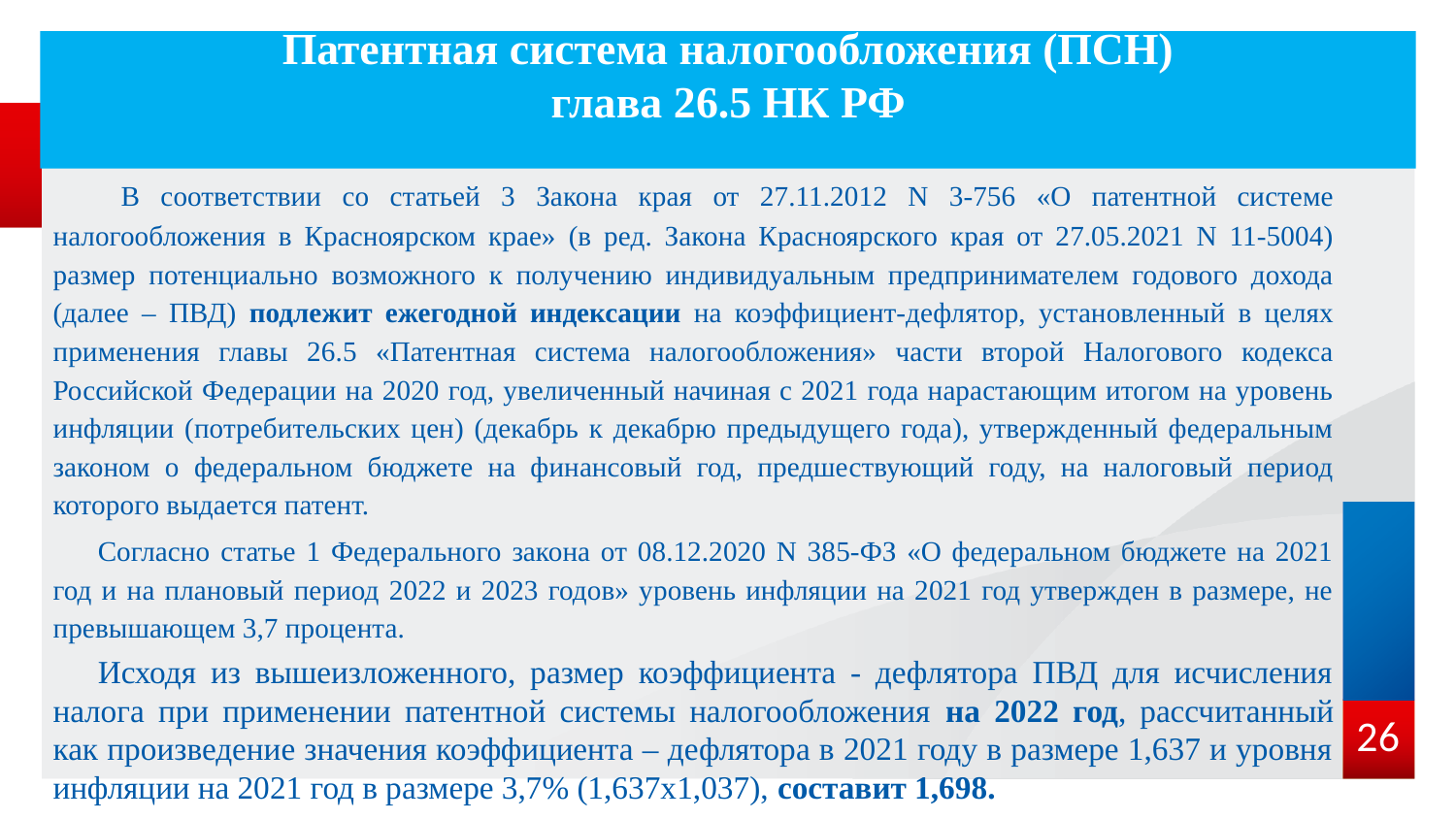

# Патентная система налогообложения (ПСН) глава 26.5 НК РФ
 В соответствии со статьей 3 Закона края от 27.11.2012 N 3-756 «О патентной системе налогообложения в Красноярском крае» (в ред. Закона Красноярского края от 27.05.2021 N 11-5004) размер потенциально возможного к получению индивидуальным предпринимателем годового дохода (далее – ПВД) подлежит ежегодной индексации на коэффициент-дефлятор, установленный в целях применения главы 26.5 «Патентная система налогообложения» части второй Налогового кодекса Российской Федерации на 2020 год, увеличенный начиная с 2021 года нарастающим итогом на уровень инфляции (потребительских цен) (декабрь к декабрю предыдущего года), утвержденный федеральным законом о федеральном бюджете на финансовый год, предшествующий году, на налоговый период которого выдается патент.
Согласно статье 1 Федерального закона от 08.12.2020 N 385-ФЗ «О федеральном бюджете на 2021 год и на плановый период 2022 и 2023 годов» уровень инфляции на 2021 год утвержден в размере, не превышающем 3,7 процента.
Исходя из вышеизложенного, размер коэффициента - дефлятора ПВД для исчисления налога при применении патентной системы налогообложения на 2022 год, рассчитанный как произведение значения коэффициента – дефлятора в 2021 году в размере 1,637 и уровня инфляции на 2021 год в размере 3,7% (1,637х1,037), составит 1,698.

26